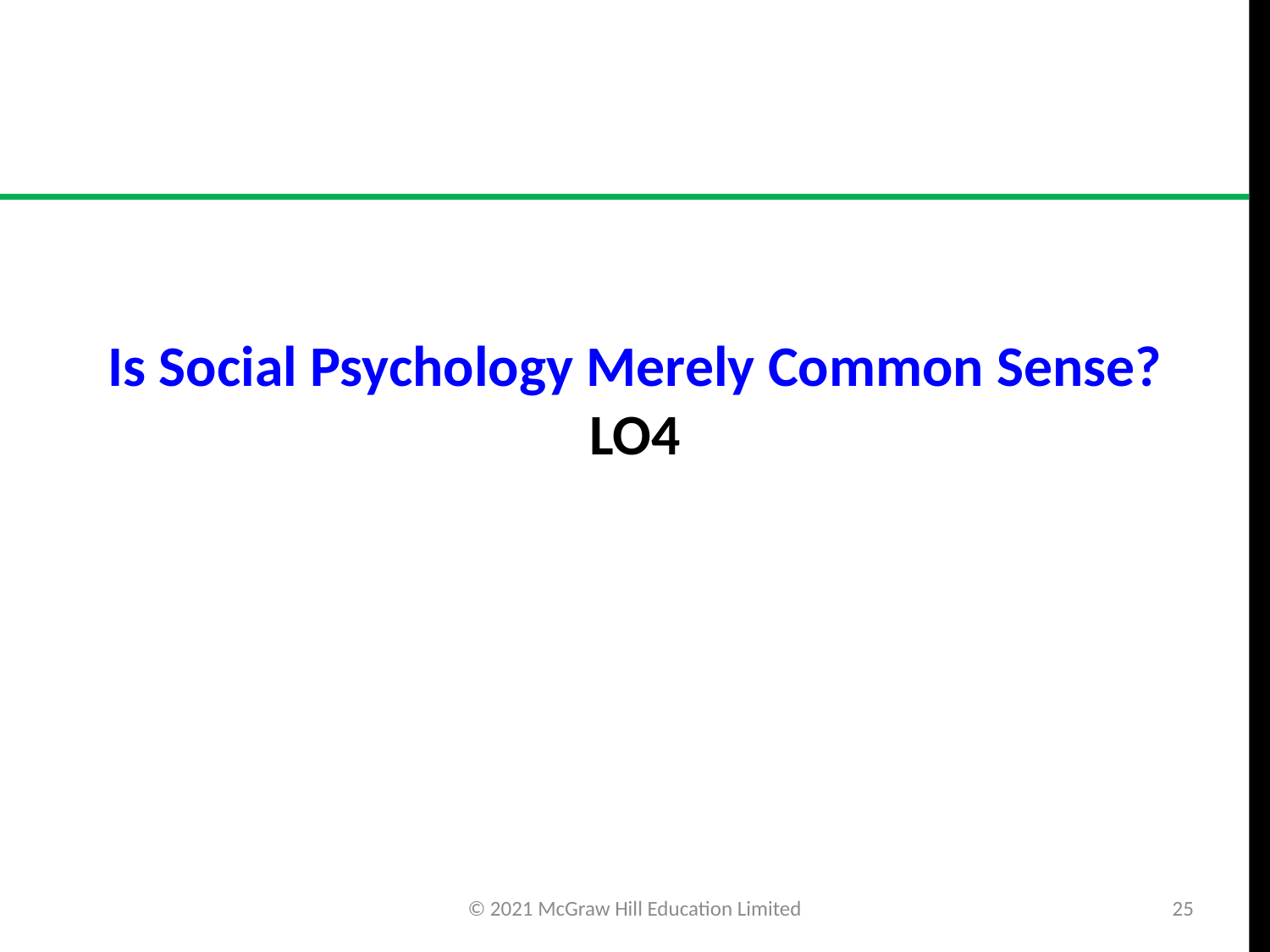

# Is Social Psychology Merely Common Sense? LO4
© 2021 McGraw Hill Education Limited
25